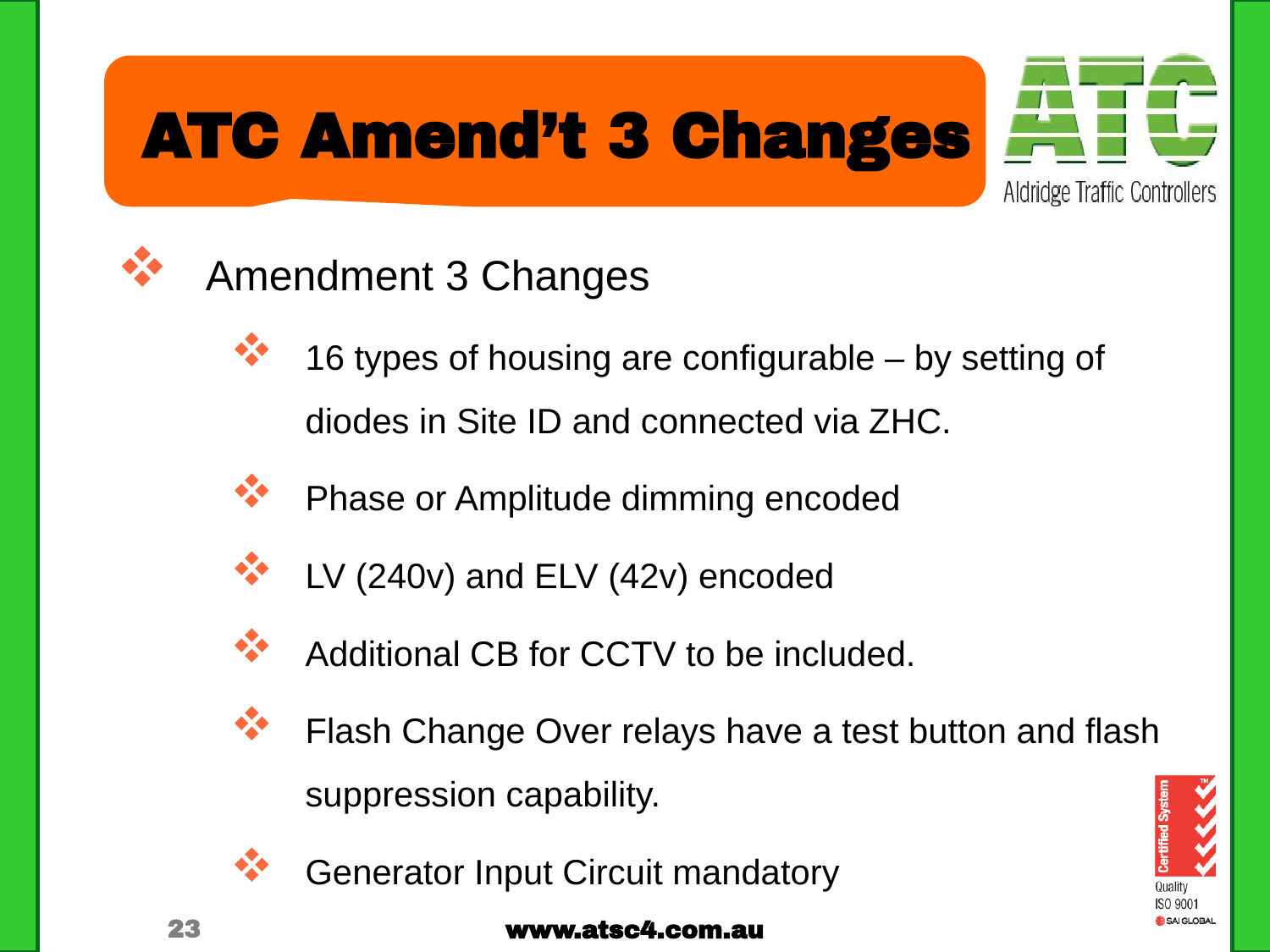

# ATC Amend’t 3 Changes
Amendment 3 Changes
16 types of housing are configurable – by setting of diodes in Site ID and connected via ZHC.
Phase or Amplitude dimming encoded
LV (240v) and ELV (42v) encoded
Additional CB for CCTV to be included.
Flash Change Over relays have a test button and flash suppression capability.
Generator Input Circuit mandatory

www.atsc4.com.au
23